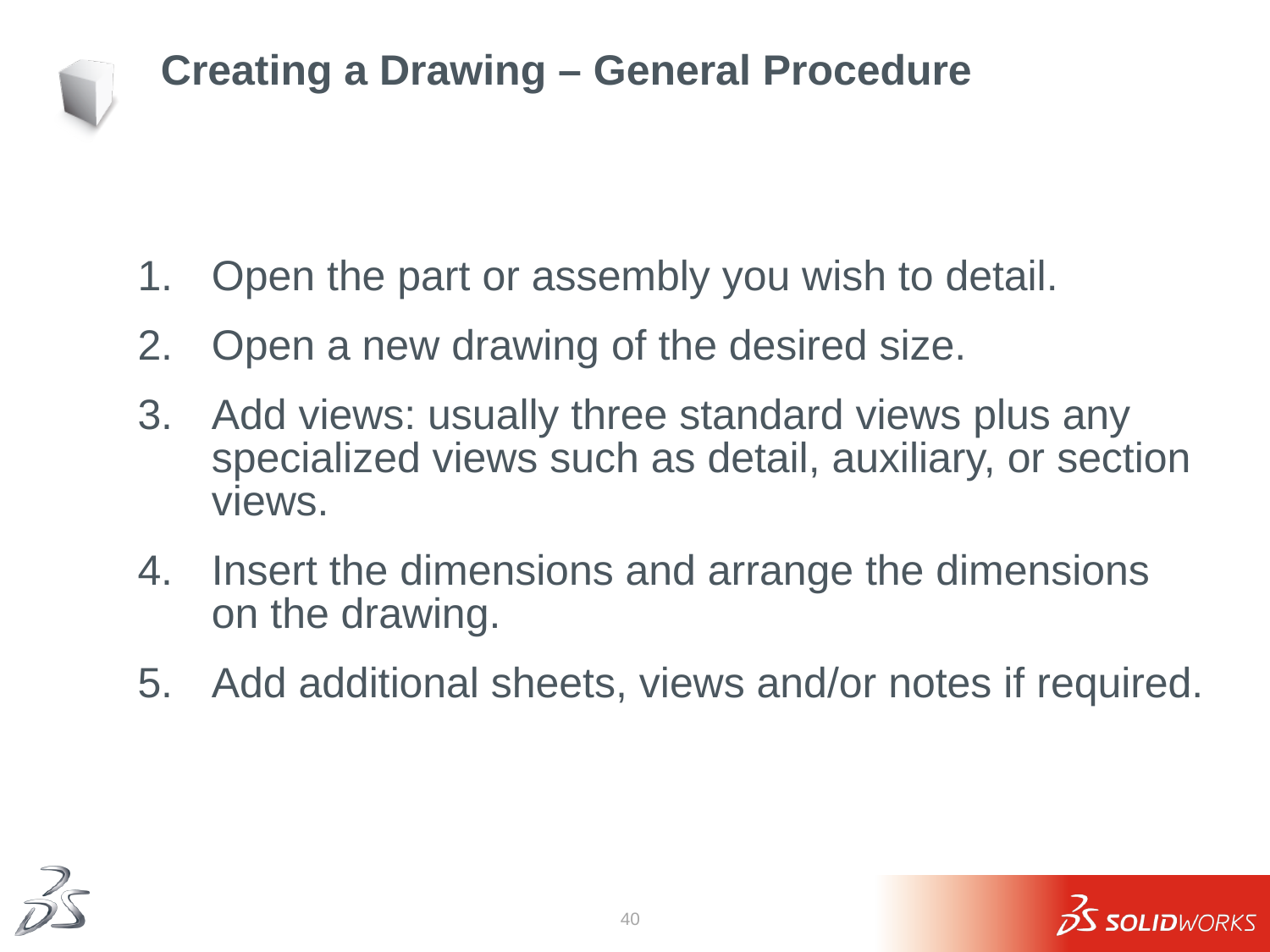

# Creating a Drawing – General Procedure
Open the part or assembly you wish to detail.
Open a new drawing of the desired size.
Add views: usually three standard views plus any specialized views such as detail, auxiliary, or section views.
Insert the dimensions and arrange the dimensions on the drawing.
Add additional sheets, views and/or notes if required.